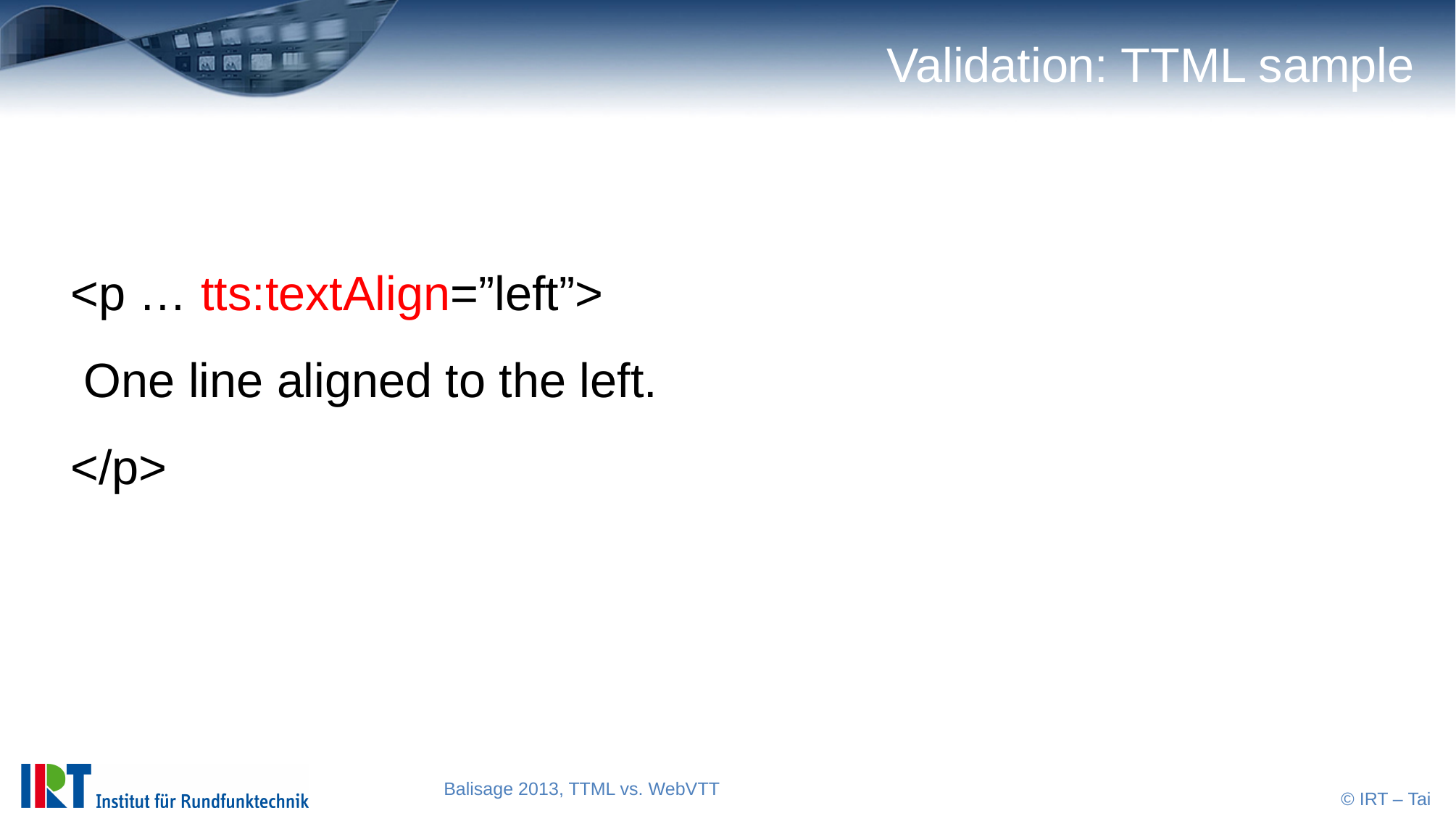

# Validation: TTML sample
<p … tts:textAlign=”left”>
 One line aligned to the left.
</p>